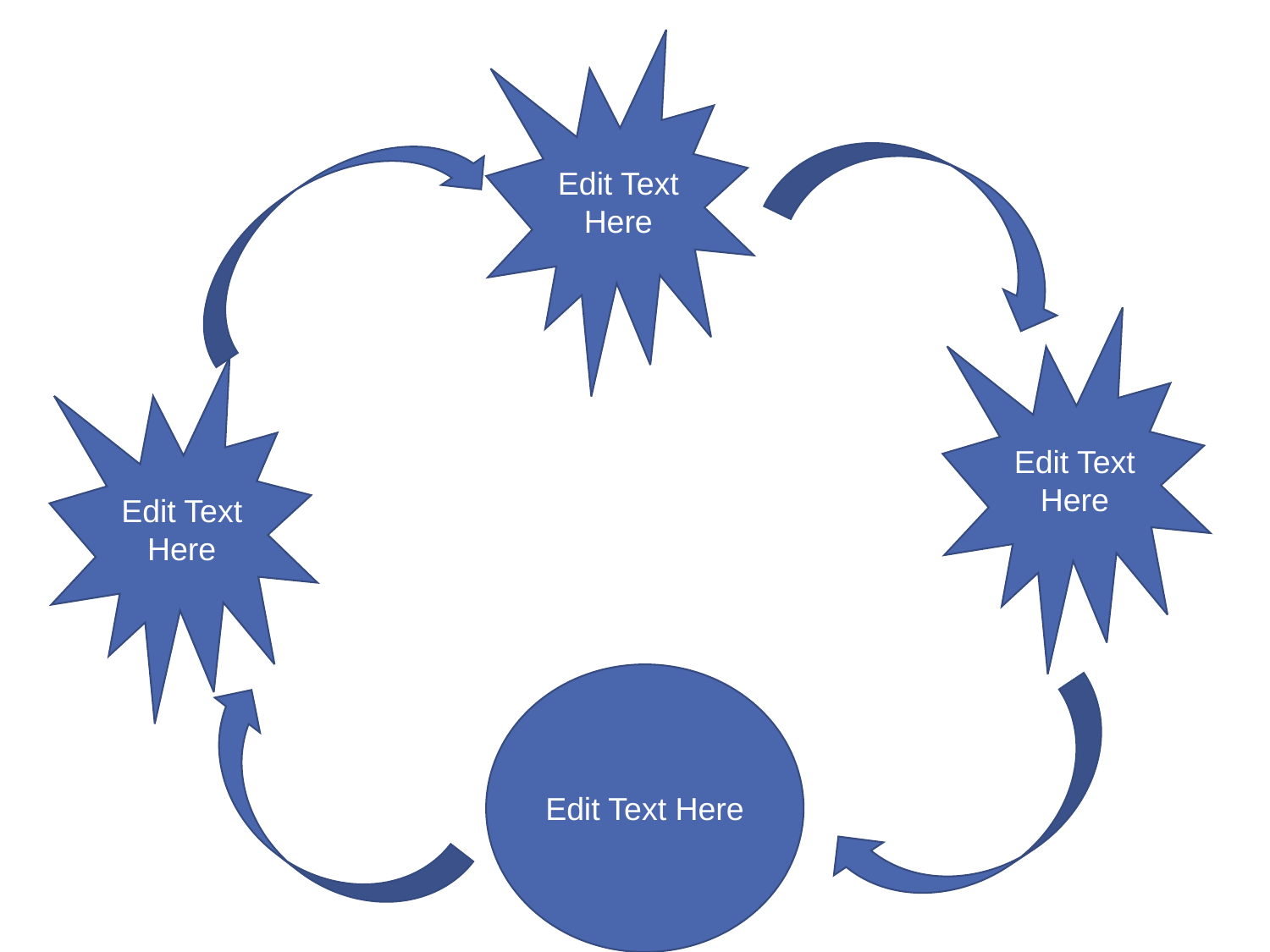

Edit Text Here
#

Edit Text Here
Edit Text Here
Edit Text Here